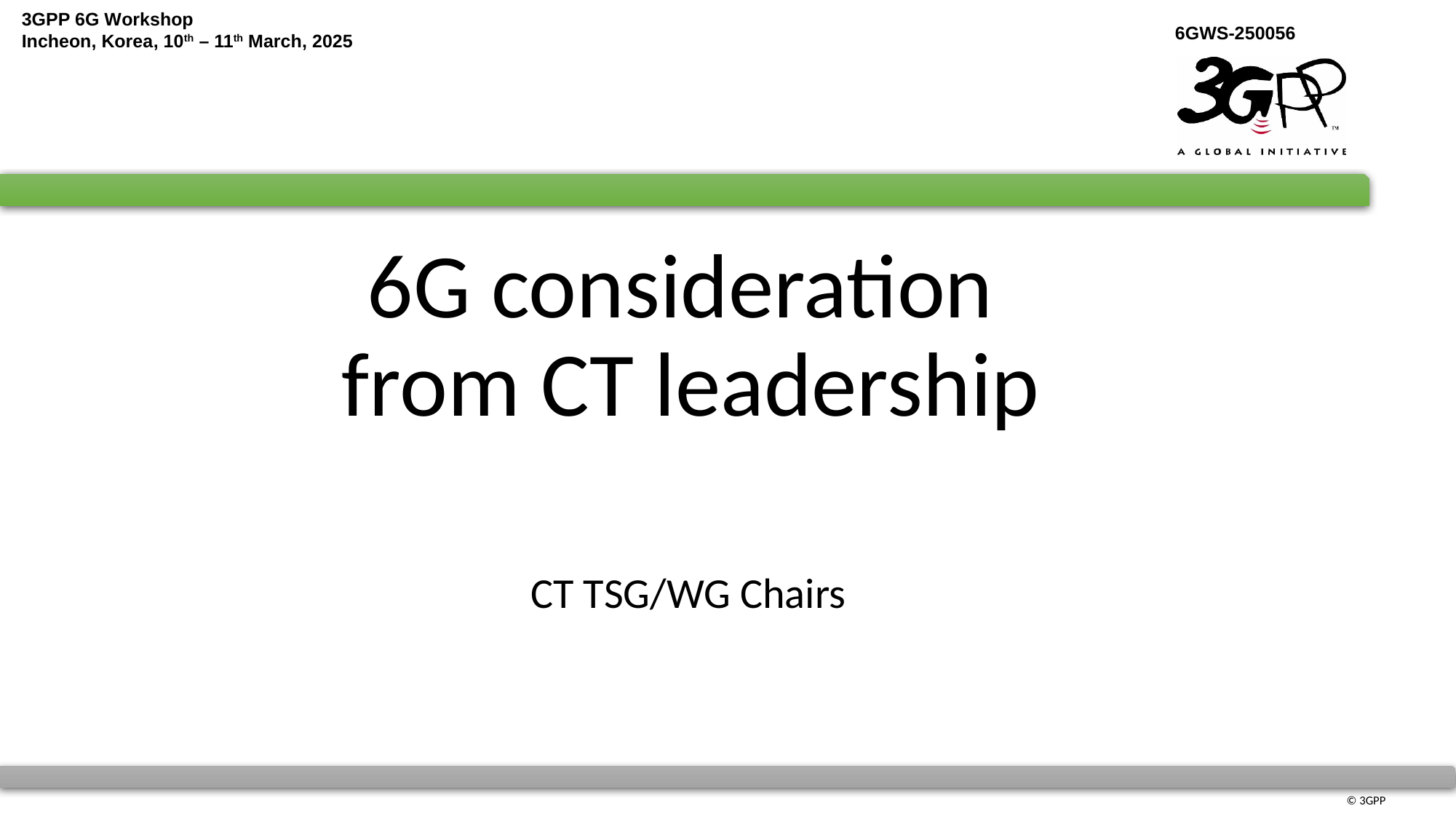

# 6G consideration from CT leadership
CT TSG/WG Chairs